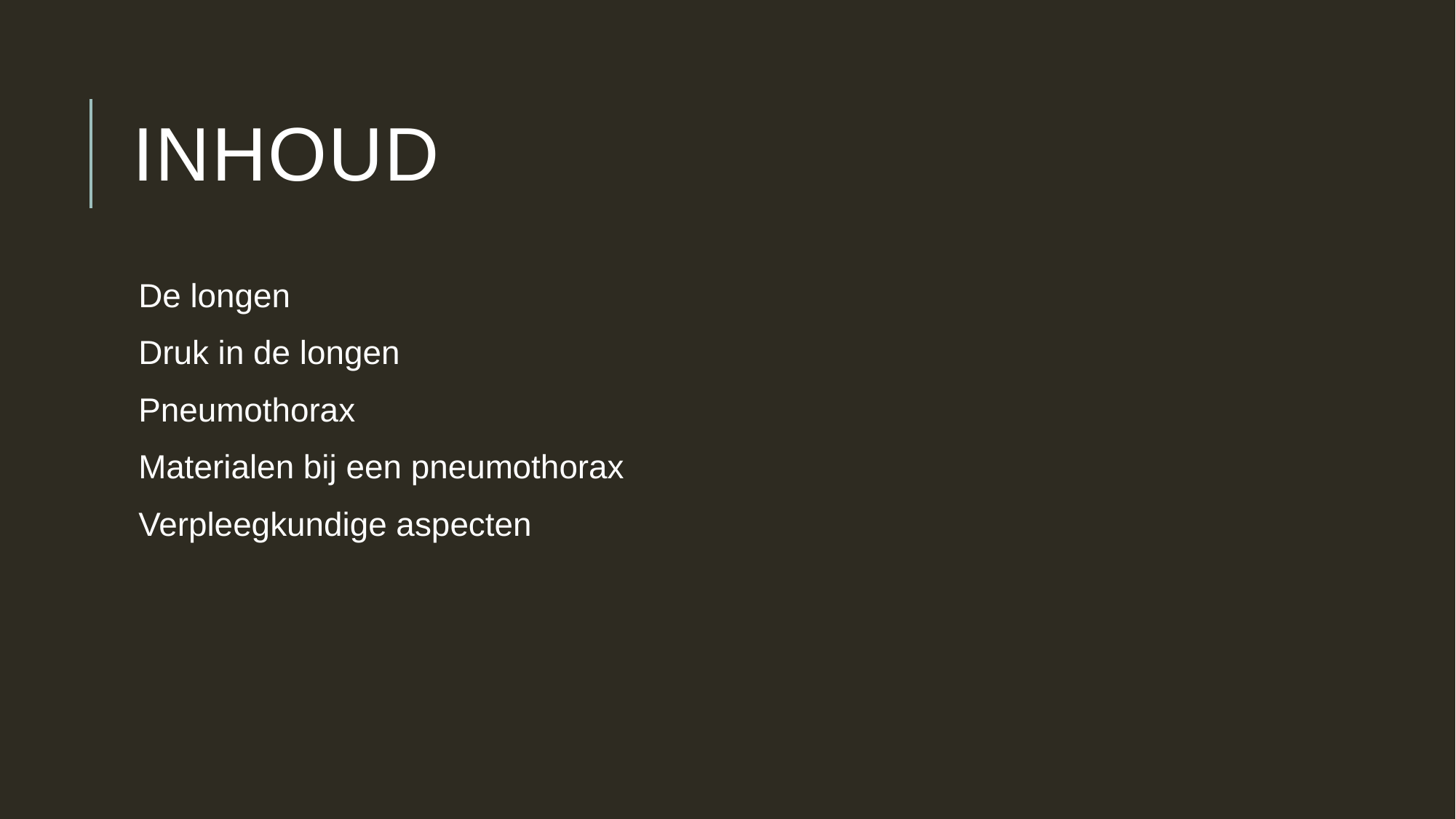

# Inhoud
De longen
Druk in de longen
Pneumothorax
Materialen bij een pneumothorax
Verpleegkundige aspecten